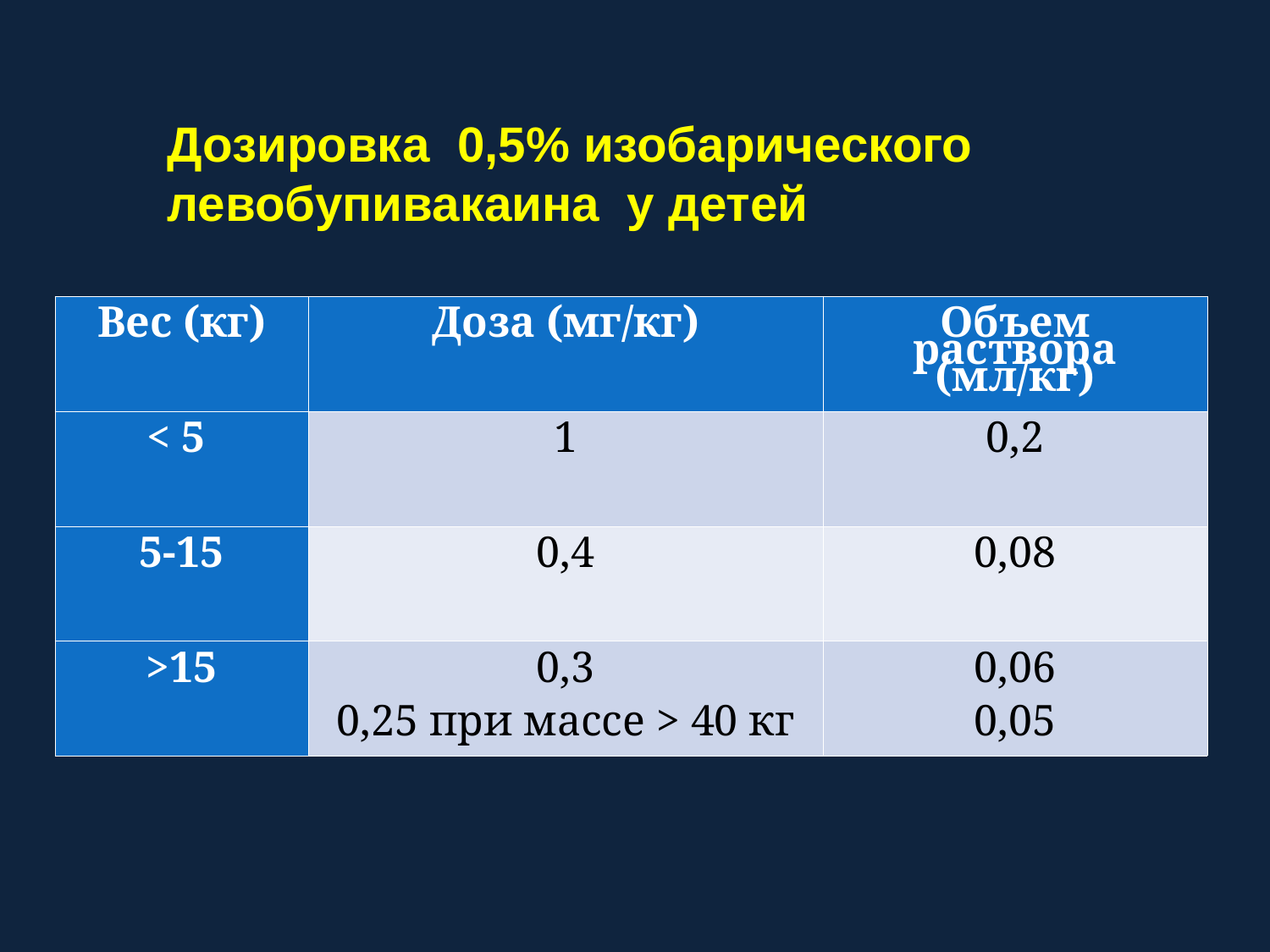

Дозировка  0,5% изобарического левобупивакаина  у детей
| Вес (кг) | Доза (мг/кг) | Объем раствора (мл/кг) |
| --- | --- | --- |
| < 5 | 1 | 0,2 |
| 5-15 | 0,4 | 0,08 |
| >15 | 0,3 0,25 при массе > 40 кг | 0,06 0,05 |